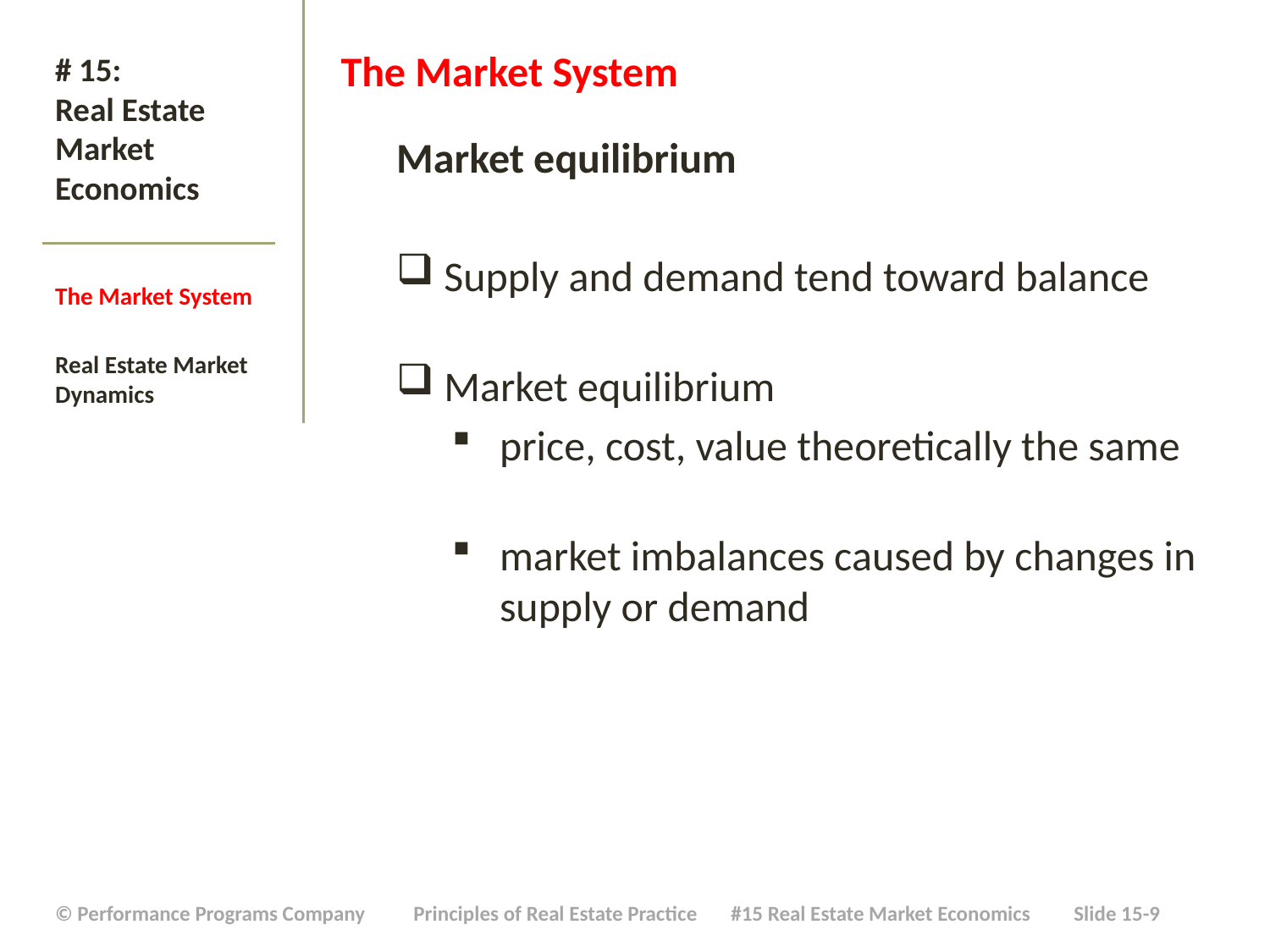

The Market System

Market equilibrium

Supply and demand tend toward balance
Market equilibrium
price, cost, value theoretically the same
market imbalances caused by changes in supply or demand
# # 15: Real Estate Market Economics

The Market System

Real Estate Market Dynamics

| © Performance Programs Company Principles of Real Estate Practice #15 Real Estate Market Economics Slide 15-9 |
| --- |